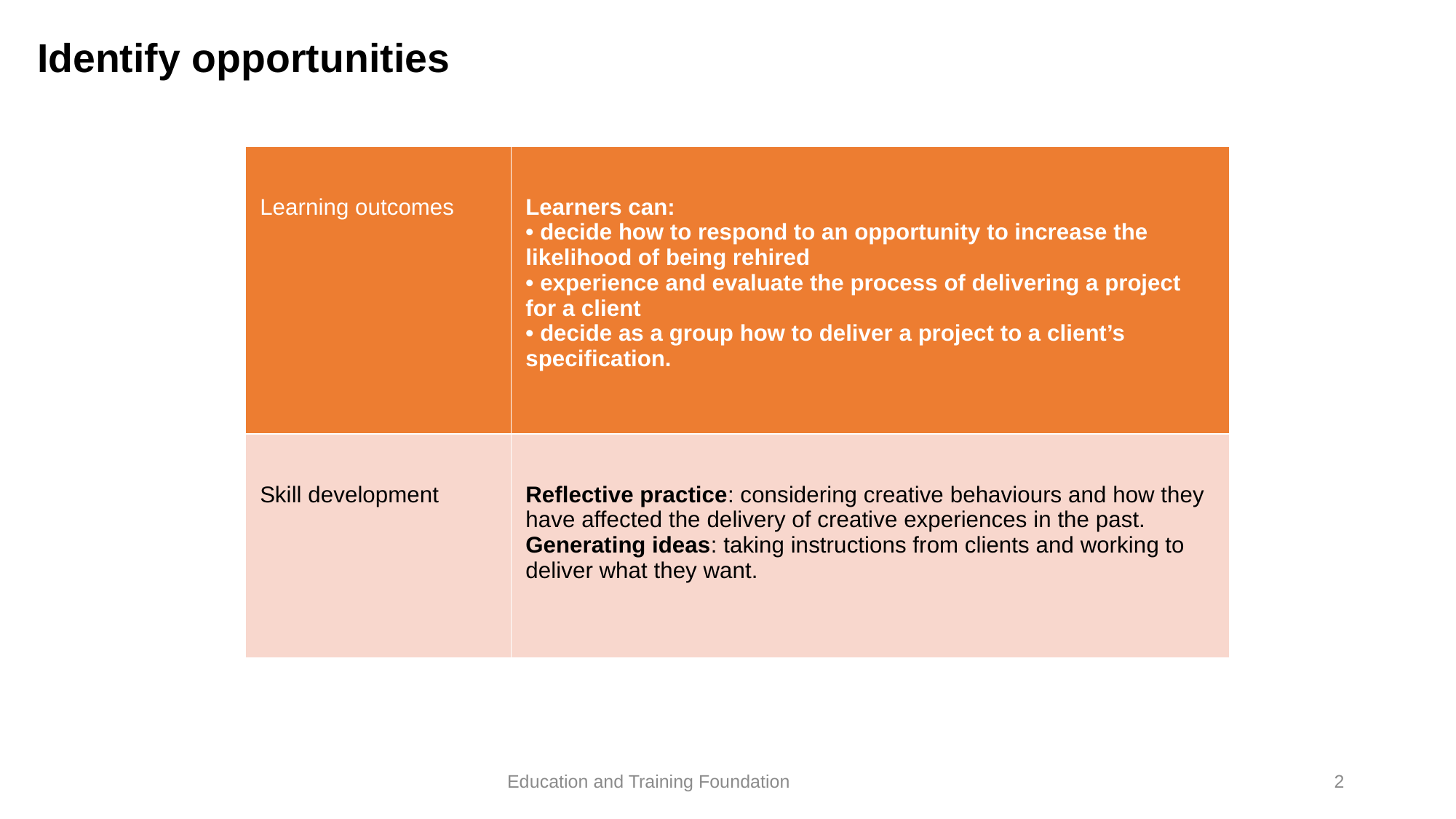

# Identify opportunities
| Learning outcomes | Learners can: • decide how to respond to an opportunity to increase the likelihood of being rehired • experience and evaluate the process of delivering a project for a client • decide as a group how to deliver a project to a client’s specification. |
| --- | --- |
| Skill development | Reflective practice: considering creative behaviours and how they have affected the delivery of creative experiences in the past. Generating ideas: taking instructions from clients and working to deliver what they want. |
2
Education and Training Foundation